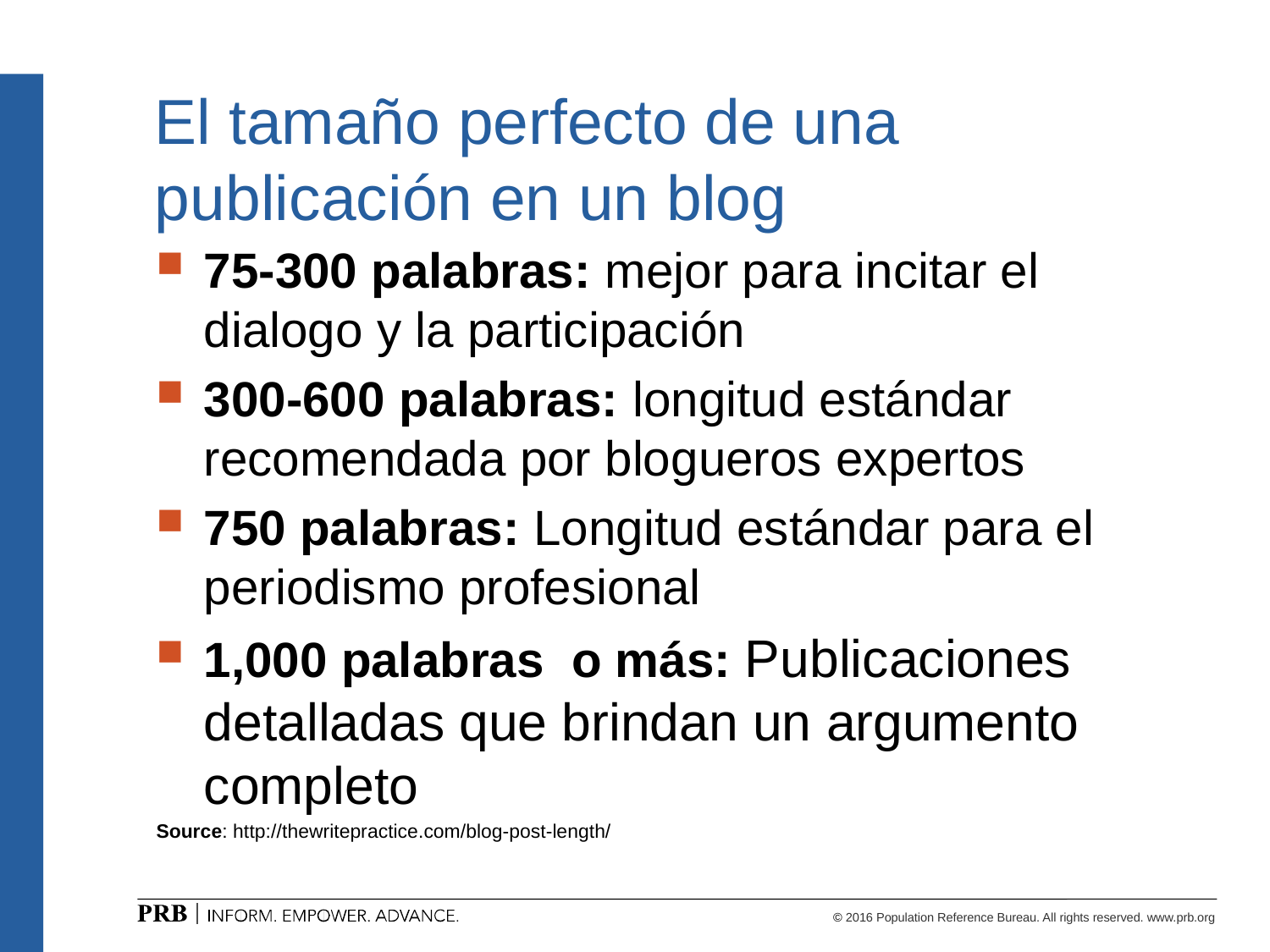

# El tamaño perfecto de una publicación en un blog
75-300 palabras: mejor para incitar el dialogo y la participación
300-600 palabras: longitud estándar recomendada por blogueros expertos
750 palabras: Longitud estándar para el periodismo profesional
1,000 palabras  o más: Publicaciones detalladas que brindan un argumento completo
Source: http://thewritepractice.com/blog-post-length/